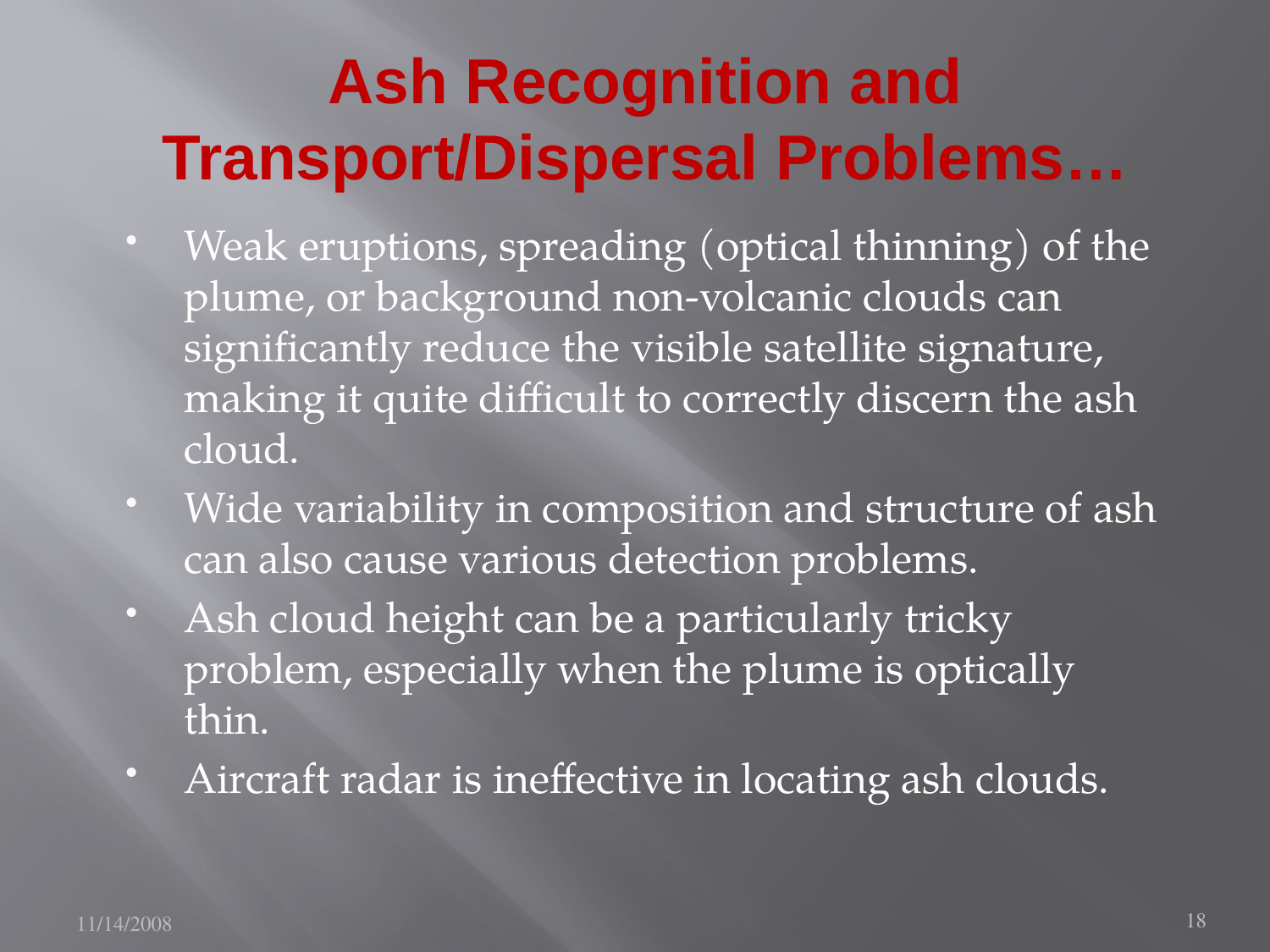

# Ash Recognition and Transport/Dispersal Problems…
Weak eruptions, spreading (optical thinning) of the plume, or background non-volcanic clouds can significantly reduce the visible satellite signature, making it quite difficult to correctly discern the ash cloud.
Wide variability in composition and structure of ash can also cause various detection problems.
Ash cloud height can be a particularly tricky problem, especially when the plume is optically thin.
Aircraft radar is ineffective in locating ash clouds.
11/14/2008
18